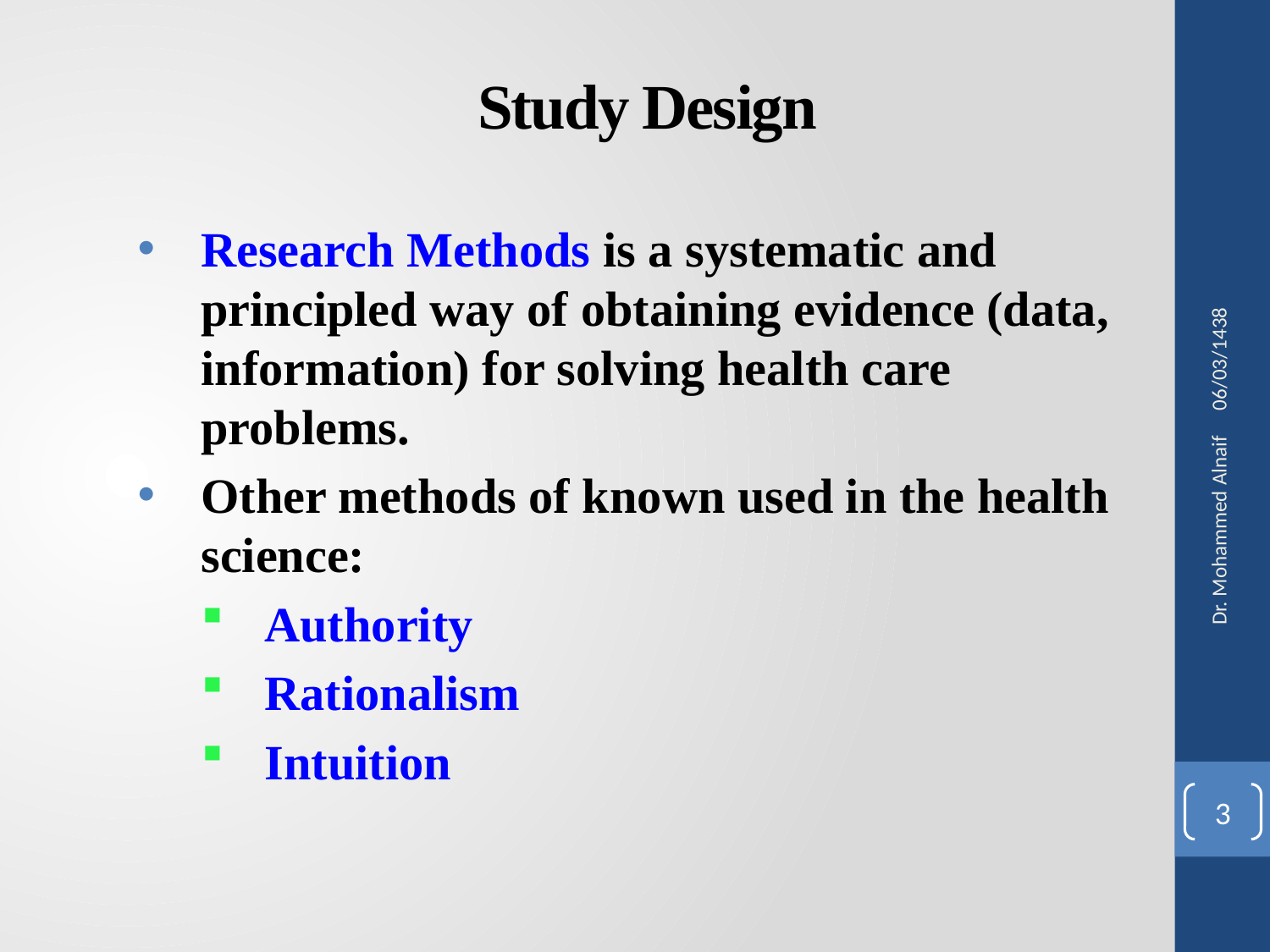

# Study Design
Research Methods is a systematic and principled way of obtaining evidence (data, information) for solving health care problems.
Other methods of known used in the health science:
Authority
Rationalism
Intuition
06/03/1438
Dr. Mohammed Alnaif
3